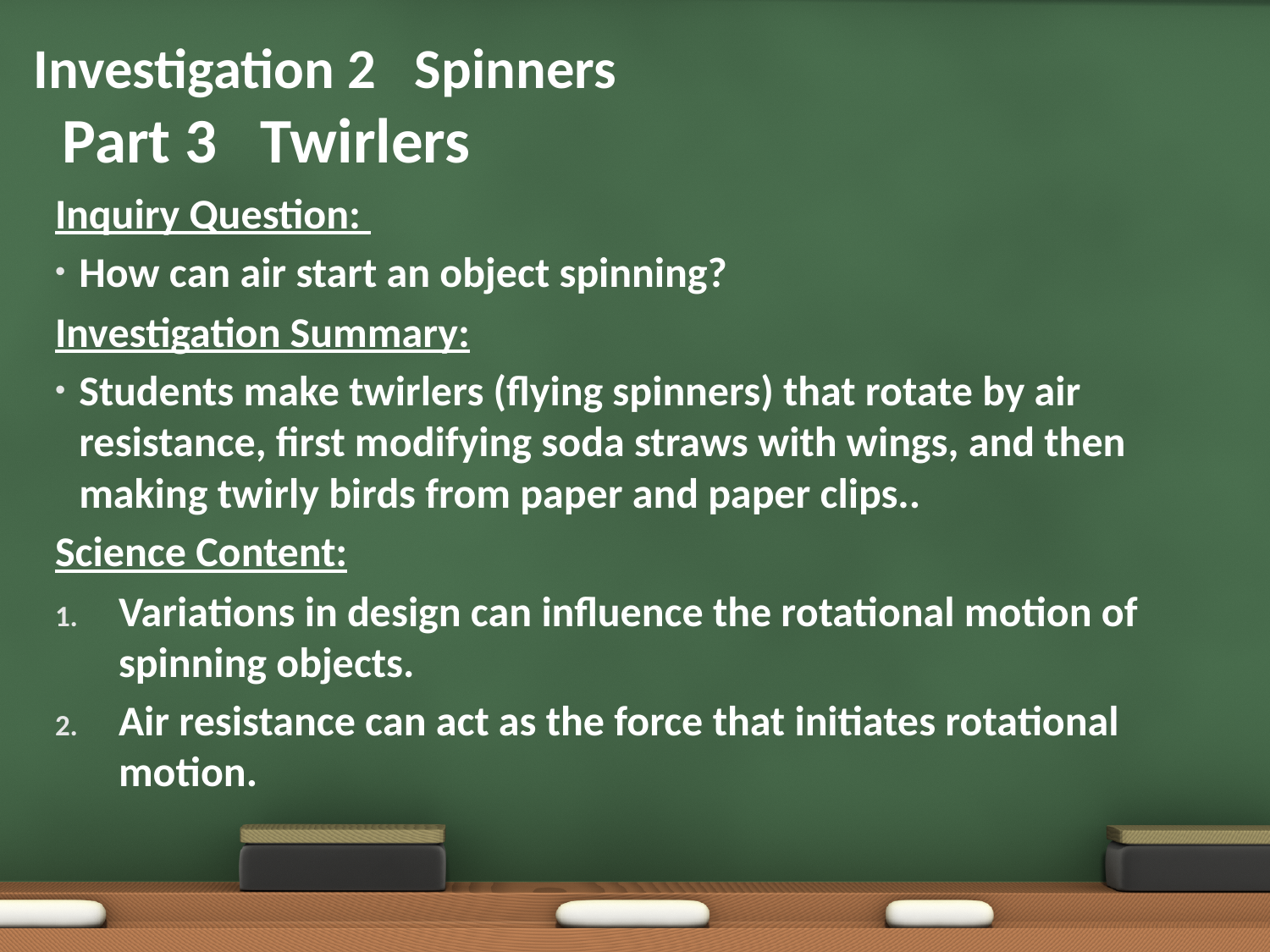

# Investigation 2	Spinners
Part 3   Twirlers
Inquiry Question:
How can air start an object spinning?
Investigation Summary:
Students make twirlers (flying spinners) that rotate by air resistance, first modifying soda straws with wings, and then making twirly birds from paper and paper clips..
Science Content:
Variations in design can influence the rotational motion of spinning objects.
Air resistance can act as the force that initiates rotational motion.